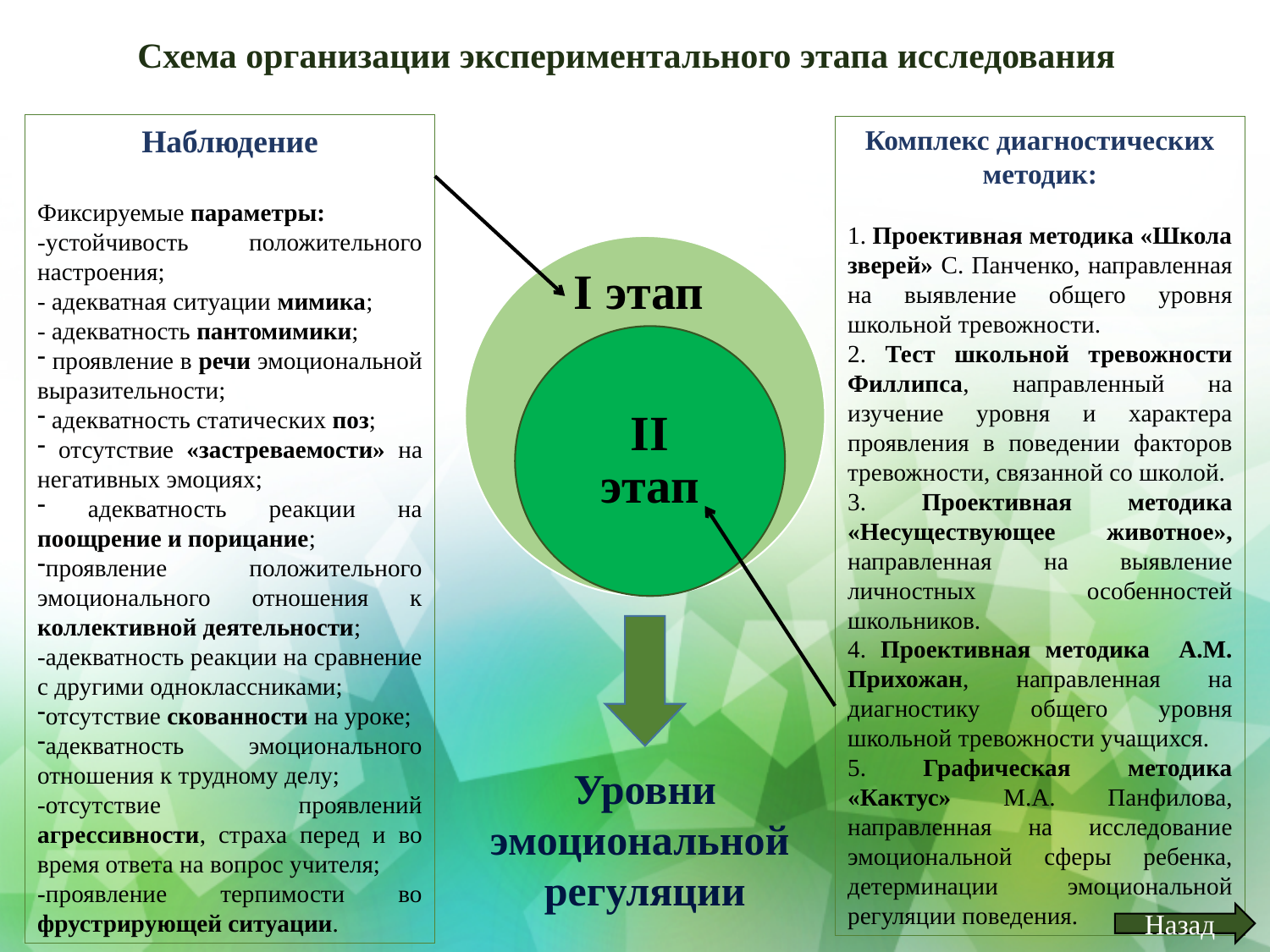

Схема организации экспериментального этапа исследования
Наблюдение

Фиксируемые параметры:
-устойчивость положительного настроения;
- адекватная ситуации мимика;
- адекватность пантомимики;
 проявление в речи эмоциональной выразительности;
 адекватность статических поз;
 отсутствие «застреваемости» на негативных эмоциях;
 адекватность реакции на поощрение и порицание;
проявление положительного эмоционального отношения к коллективной деятельности;
-адекватность реакции на сравнение с другими одноклассниками;
отсутствие скованности на уроке;
адекватность эмоционального отношения к трудному делу;
-отсутствие проявлений агрессивности, страха перед и во время ответа на вопрос учителя;
-проявление терпимости во фрустрирующей ситуации.
Комплекс диагностических методик:

1. Проективная методика «Школа зверей» С. Панченко, направленная на выявление общего уровня школьной тревожности.
2. Тест школьной тревожности Филлипса, направленный на изучение уровня и характера проявления в поведении факторов тревожности, связанной со школой.
3. Проективная методика «Несуществующее животное», направленная на выявление личностных особенностей школьников.
4. Проективная методика  А.М. Прихожан, направленная на диагностику общего уровня школьной тревожности учащихся.
5. Графическая методика «Кактус» М.А. Панфилова, направленная на исследование эмоциональной сферы ребенка, детерминации эмоциональной регуляции поведения.
I этап
II этап

Уровни
эмоциональной  регуляции
Назад